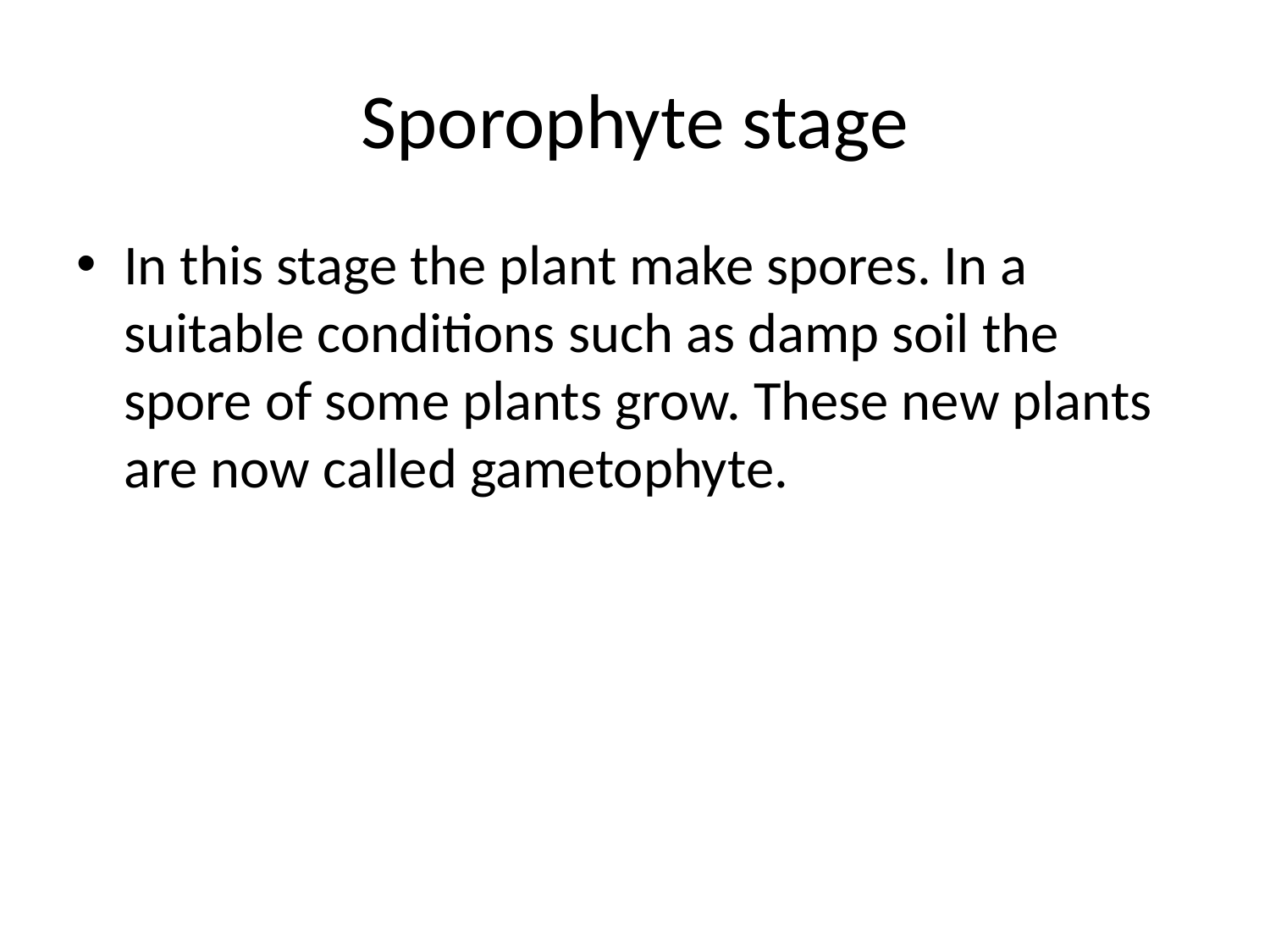

# Sporophyte stage
In this stage the plant make spores. In a suitable conditions such as damp soil the spore of some plants grow. These new plants are now called gametophyte.